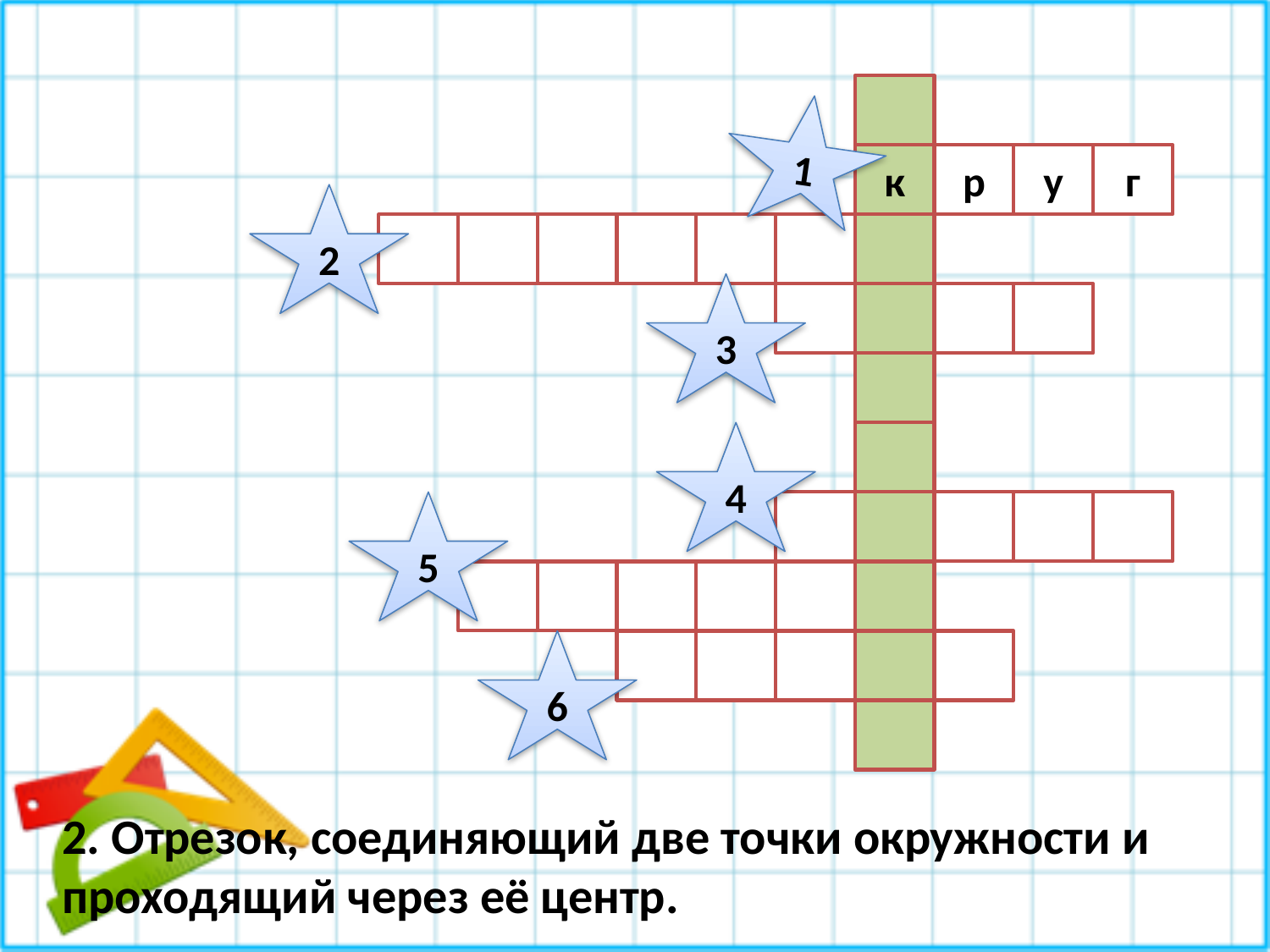

1
к
р
у
г
2

3

4

5

6

2. Отрезок, соединяющий две точки окружности и проходящий через её центр.